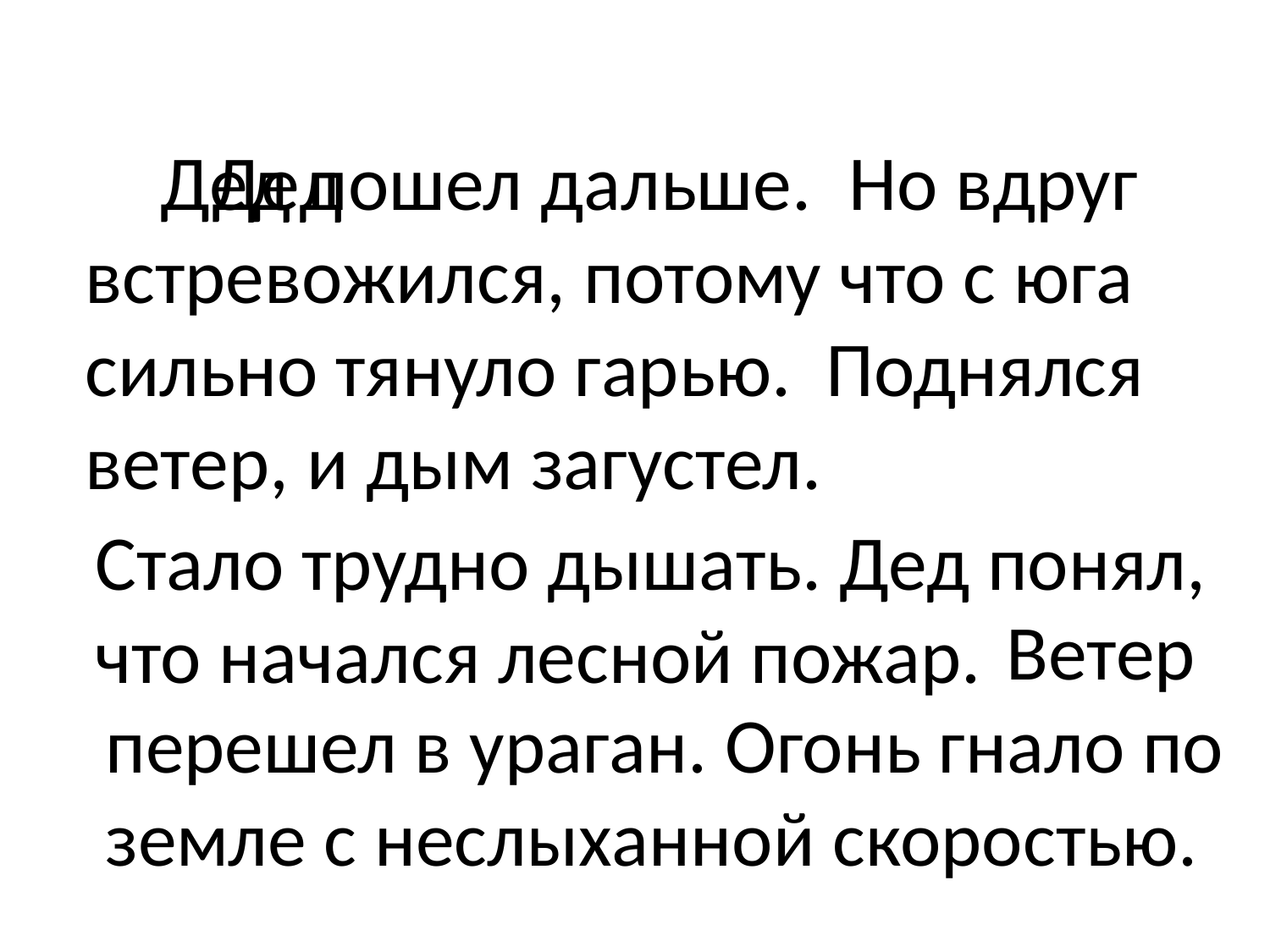

# Дед пошел дальше.
	 	Дед пошел дальше. встревожился, потому что с юга сильно тянуло гарью.  Поднялся ветер, и дым загустел.

Но вдруг
	Стало трудно дышать. Дед понял, что начался лесной пожар. Ветер перешел в ураган. Огонь гнало по земле с неслыханной скоростью.

                                                      Ветер перешел в ураган. Огонь гнало по земле с неслыханной скоростью.